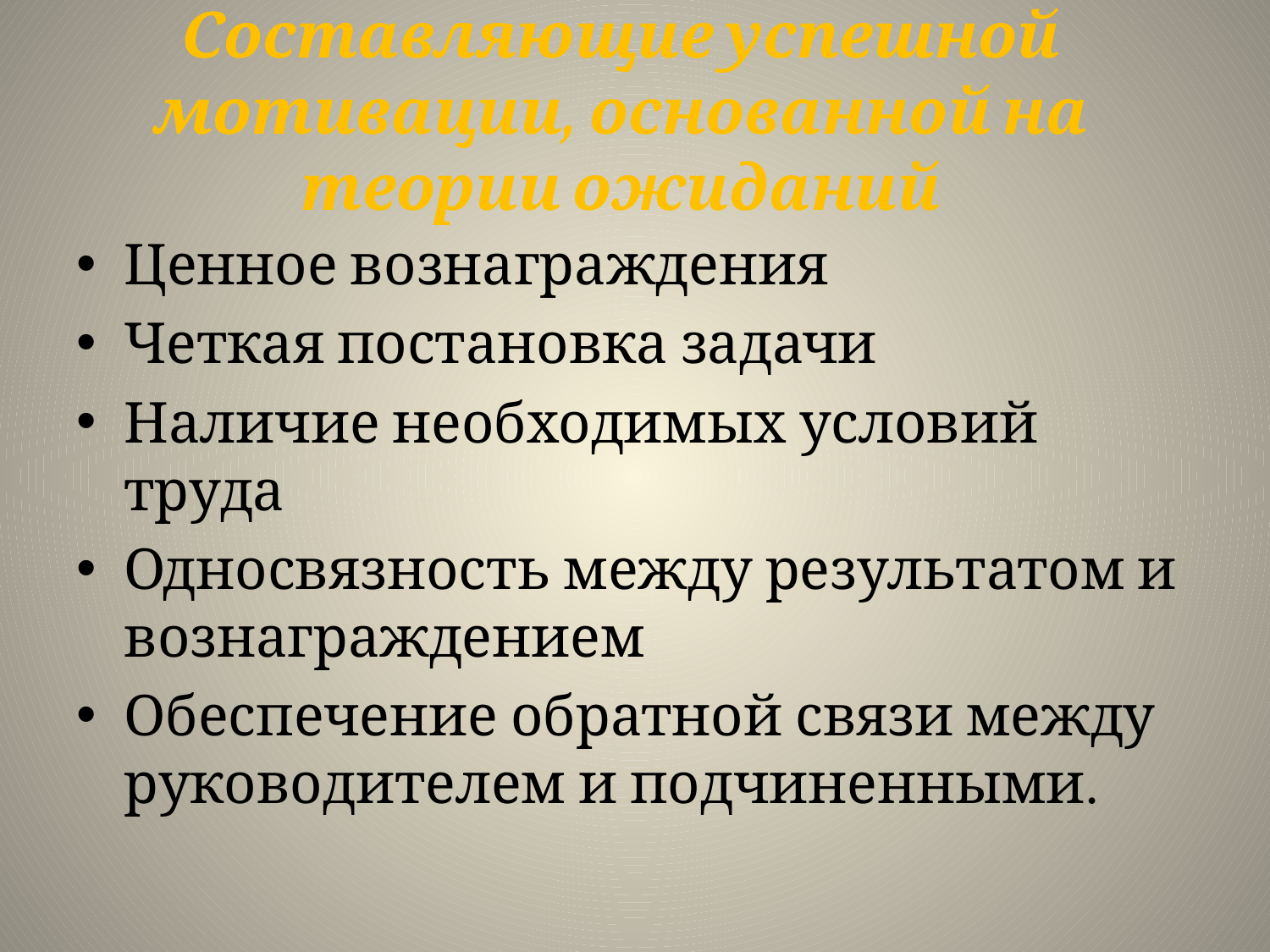

# Составляющие успешной мотивации, основанной на теории ожиданий
Ценное вознаграждения
Четкая постановка задачи
Наличие необходимых условий труда
Односвязность между результатом и вознаграждением
Обеспечение обратной связи между руководителем и подчиненными.